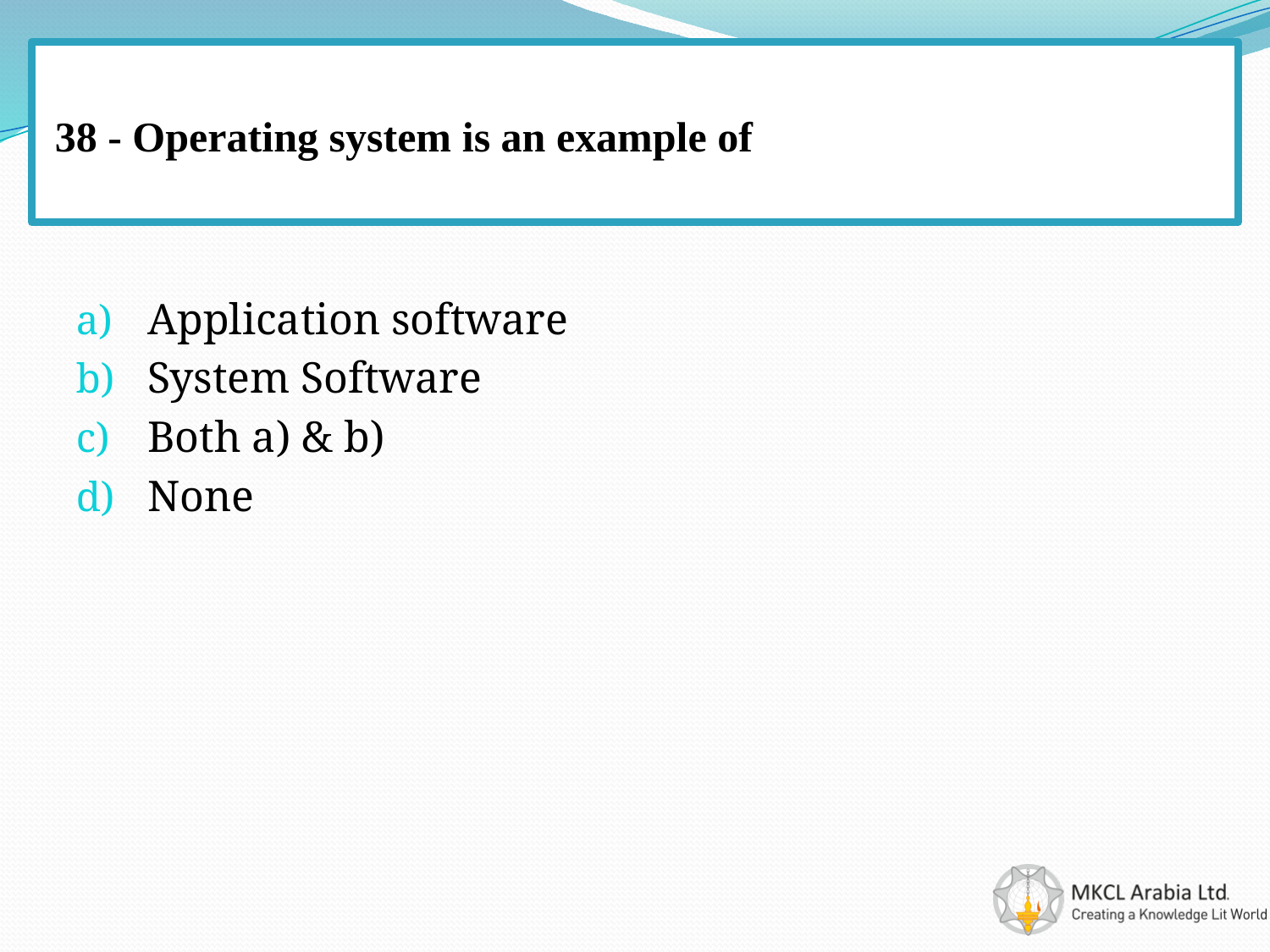

# 38 - Operating system is an example of
Application software
System Software
Both a) & b)
None